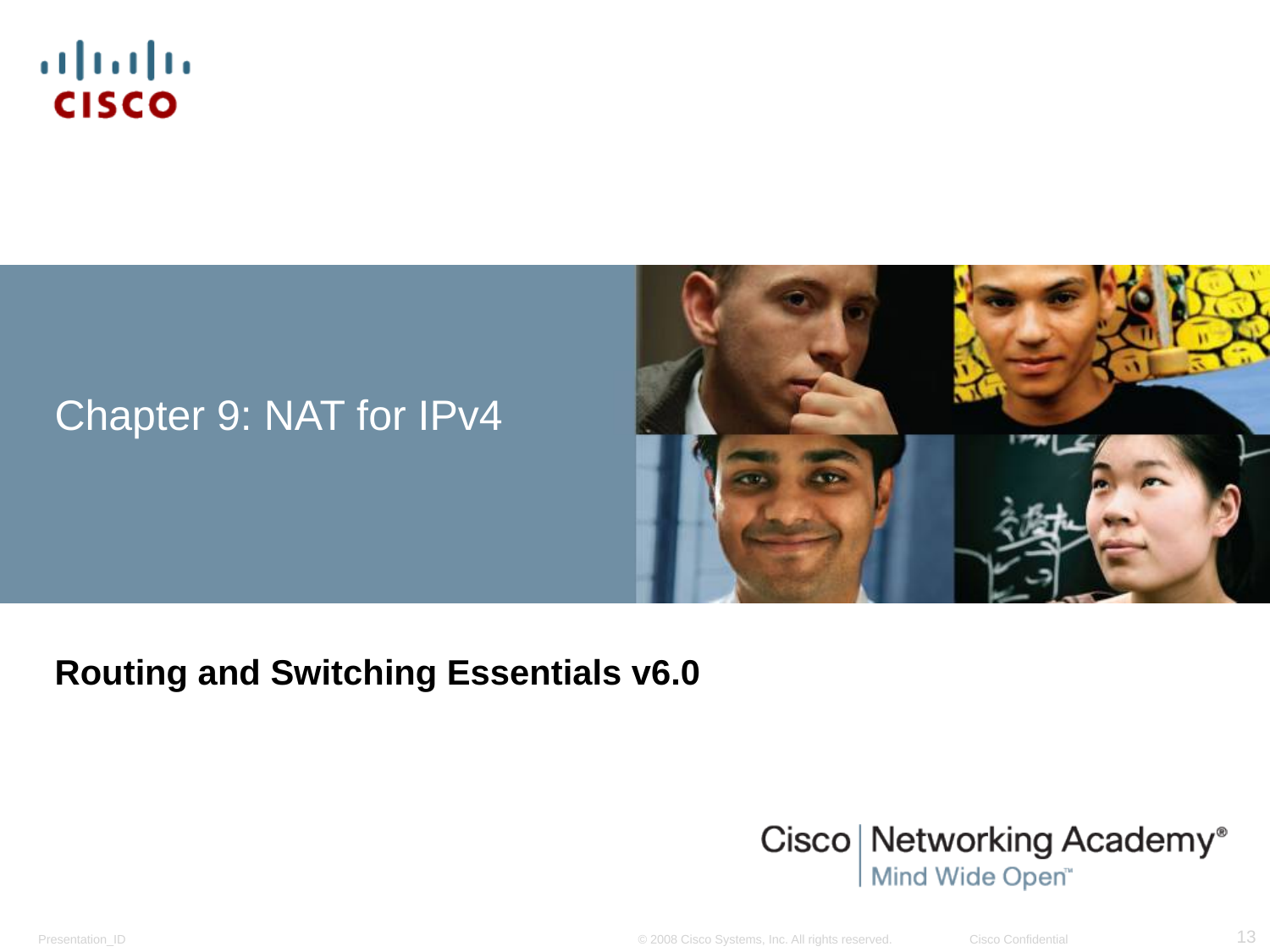

# Chapter 9: NAT for IPv4
Routing and Switching Essentials v6.0